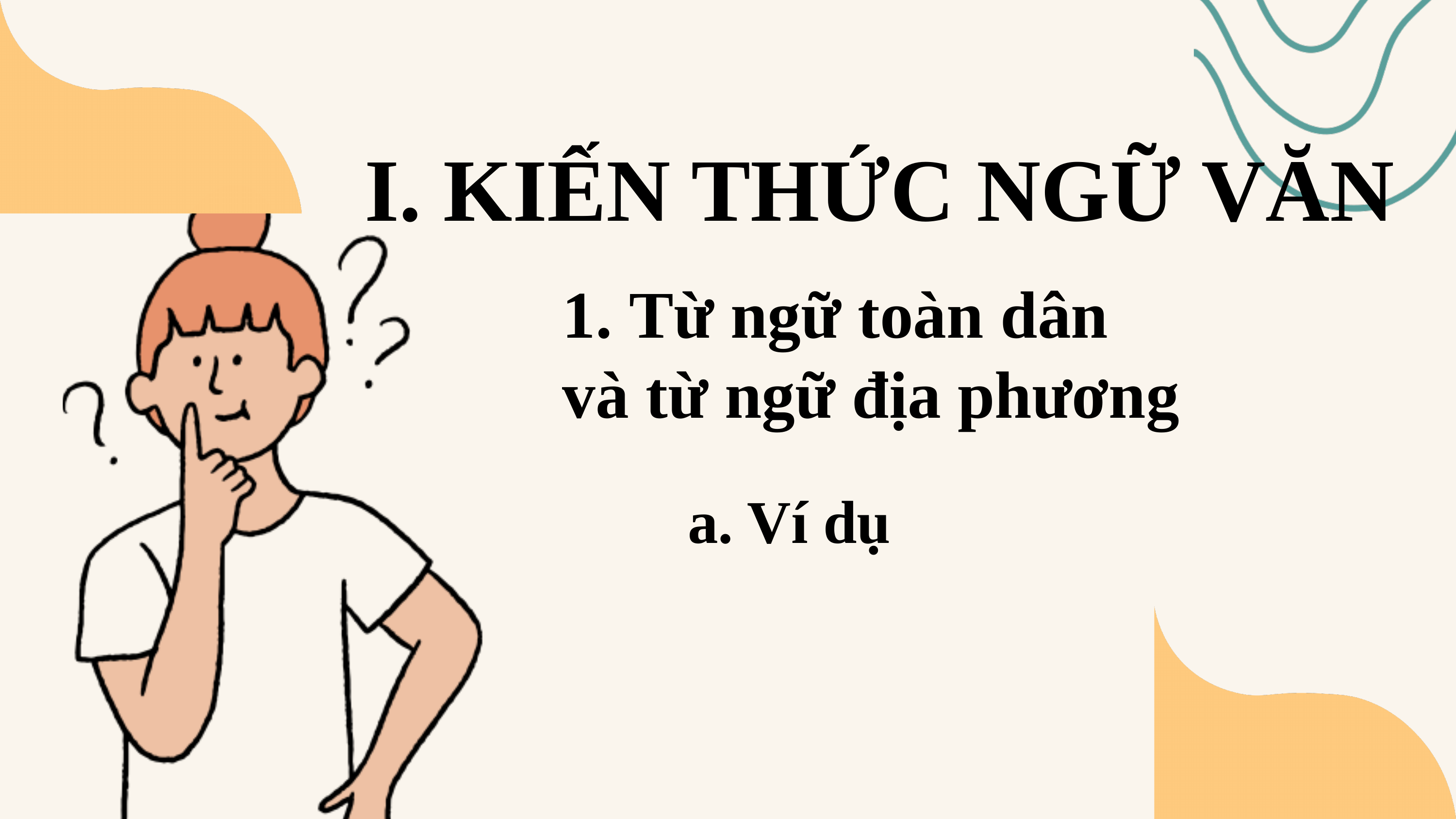

I. KIẾN THỨC NGỮ VĂN

1. Từ ngữ toàn dân và từ ngữ địa phương
a. Ví dụ